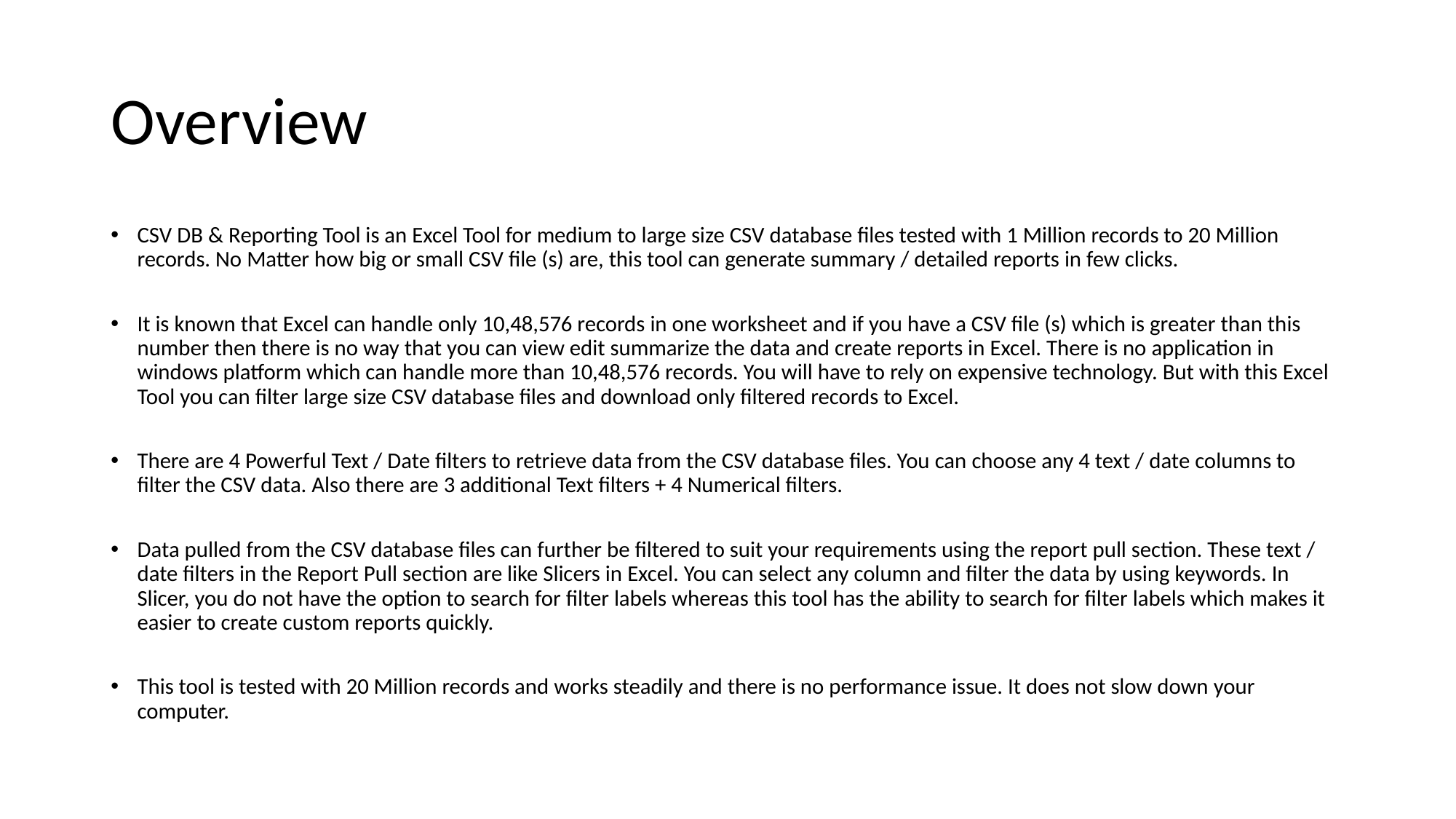

# Overview
CSV DB & Reporting Tool is an Excel Tool for medium to large size CSV database files tested with 1 Million records to 20 Million records. No Matter how big or small CSV file (s) are, this tool can generate summary / detailed reports in few clicks.

It is known that Excel can handle only 10,48,576 records in one worksheet and if you have a CSV file (s) which is greater than this number then there is no way that you can view edit summarize the data and create reports in Excel. There is no application in windows platform which can handle more than 10,48,576 records. You will have to rely on expensive technology. But with this Excel Tool you can filter large size CSV database files and download only filtered records to Excel.

There are 4 Powerful Text / Date filters to retrieve data from the CSV database files. You can choose any 4 text / date columns to filter the CSV data. Also there are 3 additional Text filters + 4 Numerical filters.

Data pulled from the CSV database files can further be filtered to suit your requirements using the report pull section. These text / date filters in the Report Pull section are like Slicers in Excel. You can select any column and filter the data by using keywords. In Slicer, you do not have the option to search for filter labels whereas this tool has the ability to search for filter labels which makes it easier to create custom reports quickly.

This tool is tested with 20 Million records and works steadily and there is no performance issue. It does not slow down your computer.